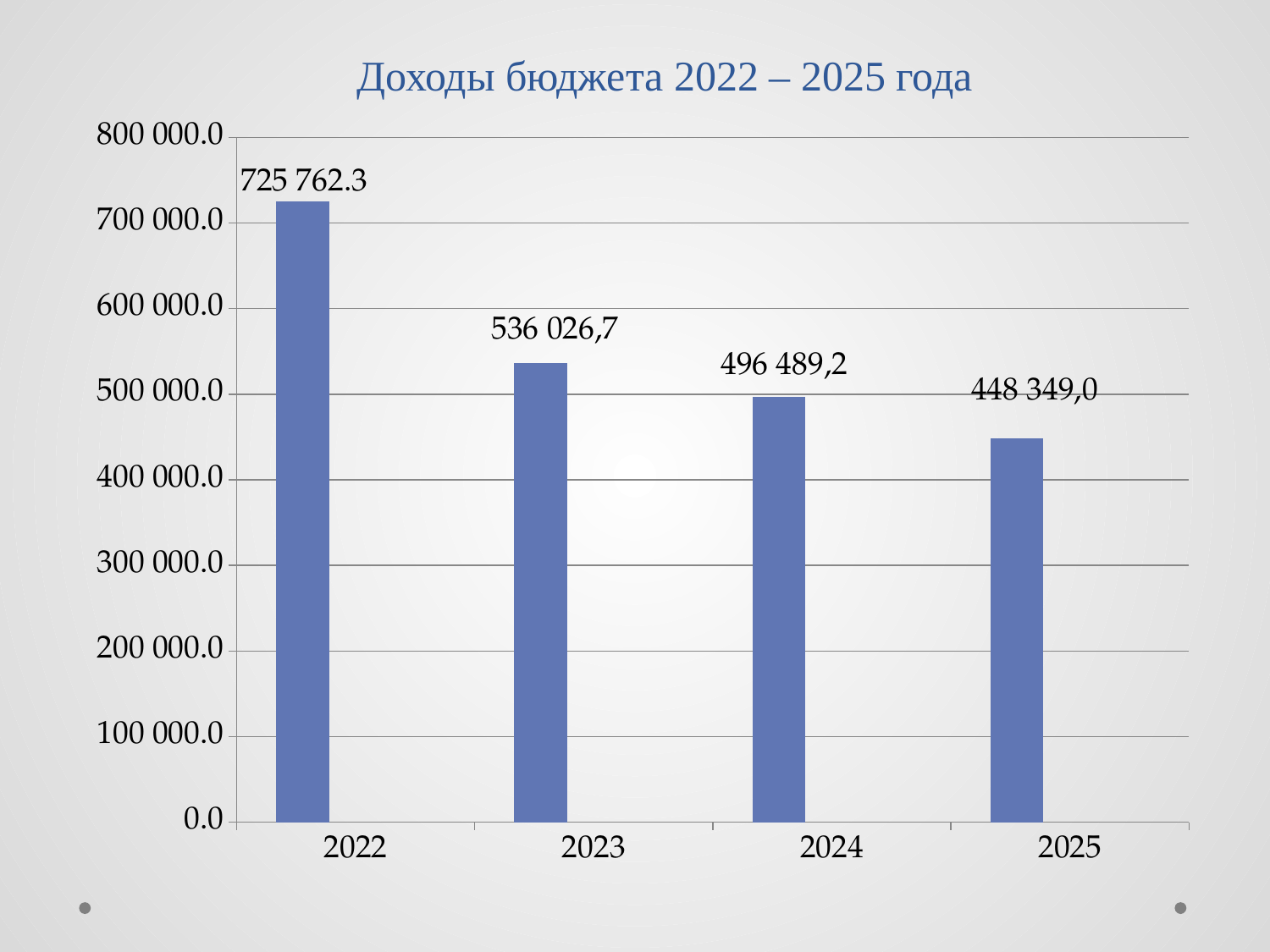

# Доходы бюджета 2022 – 2025 года

### Chart

| Category | Столбец1 | Столбец2 | Столбец3 |
|---|---|---|---|
| 2022 | 725762.3 | None | None |
| 2023 | 536026.7 | None | None |
| 2024 | 496489.2 | None | None |
| 2025 | 448349.0 | None | None |